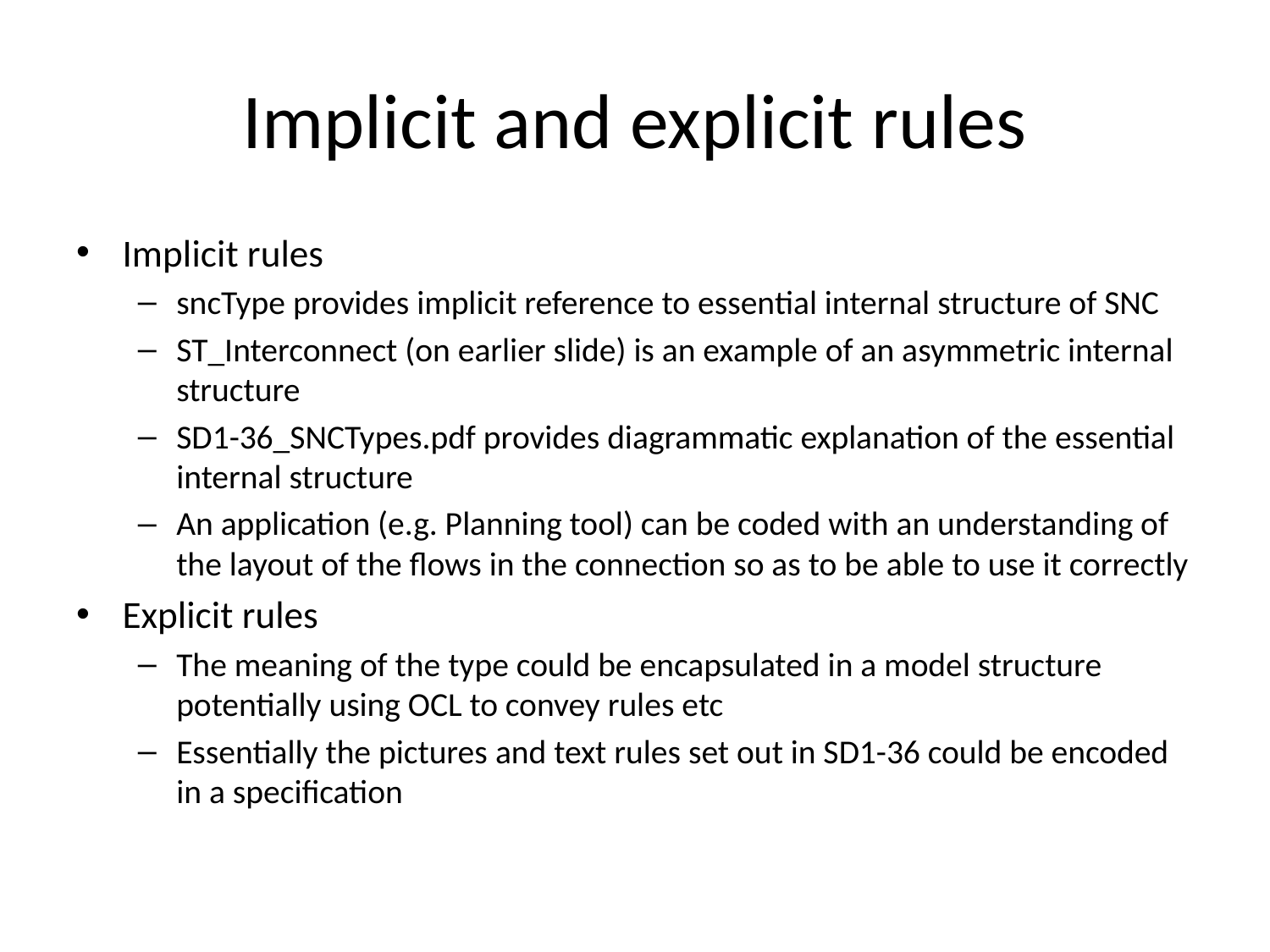

# Implicit and explicit rules
Implicit rules
sncType provides implicit reference to essential internal structure of SNC
ST_Interconnect (on earlier slide) is an example of an asymmetric internal structure
SD1-36_SNCTypes.pdf provides diagrammatic explanation of the essential internal structure
An application (e.g. Planning tool) can be coded with an understanding of the layout of the flows in the connection so as to be able to use it correctly
Explicit rules
The meaning of the type could be encapsulated in a model structure potentially using OCL to convey rules etc
Essentially the pictures and text rules set out in SD1-36 could be encoded in a specification